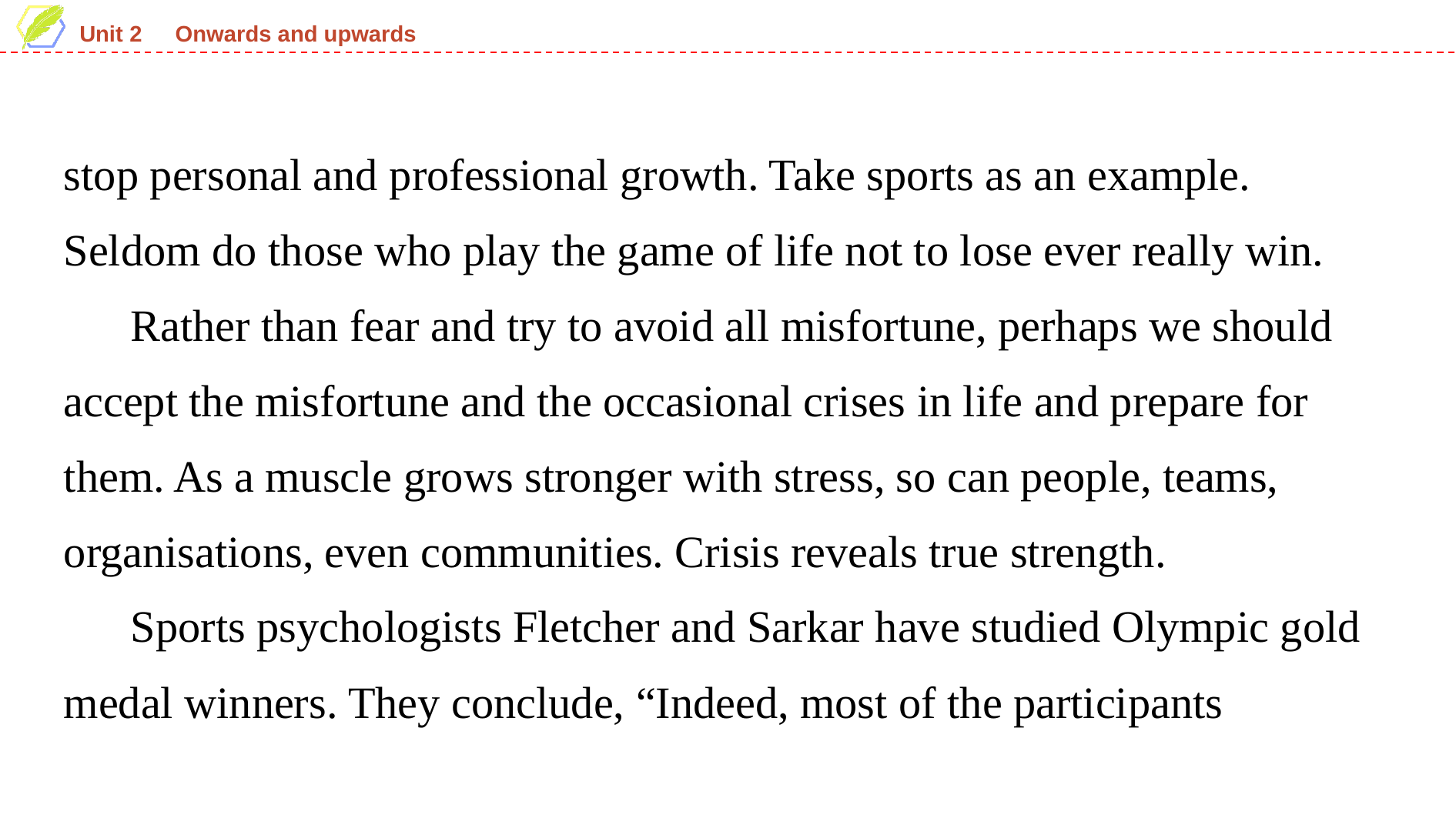

stop personal and professional growth. Take sports as an example. Seldom do those who play the game of life not to lose ever really win.
      Rather than fear and try to avoid all misfortune, perhaps we should accept the misfortune and the occasional crises in life and prepare for them. As a muscle grows stronger with stress, so can people, teams, organisations, even communities. Crisis reveals true strength.
      Sports psychologists Fletcher and Sarkar have studied Olympic gold medal winners. They conclude, “Indeed, most of the participants